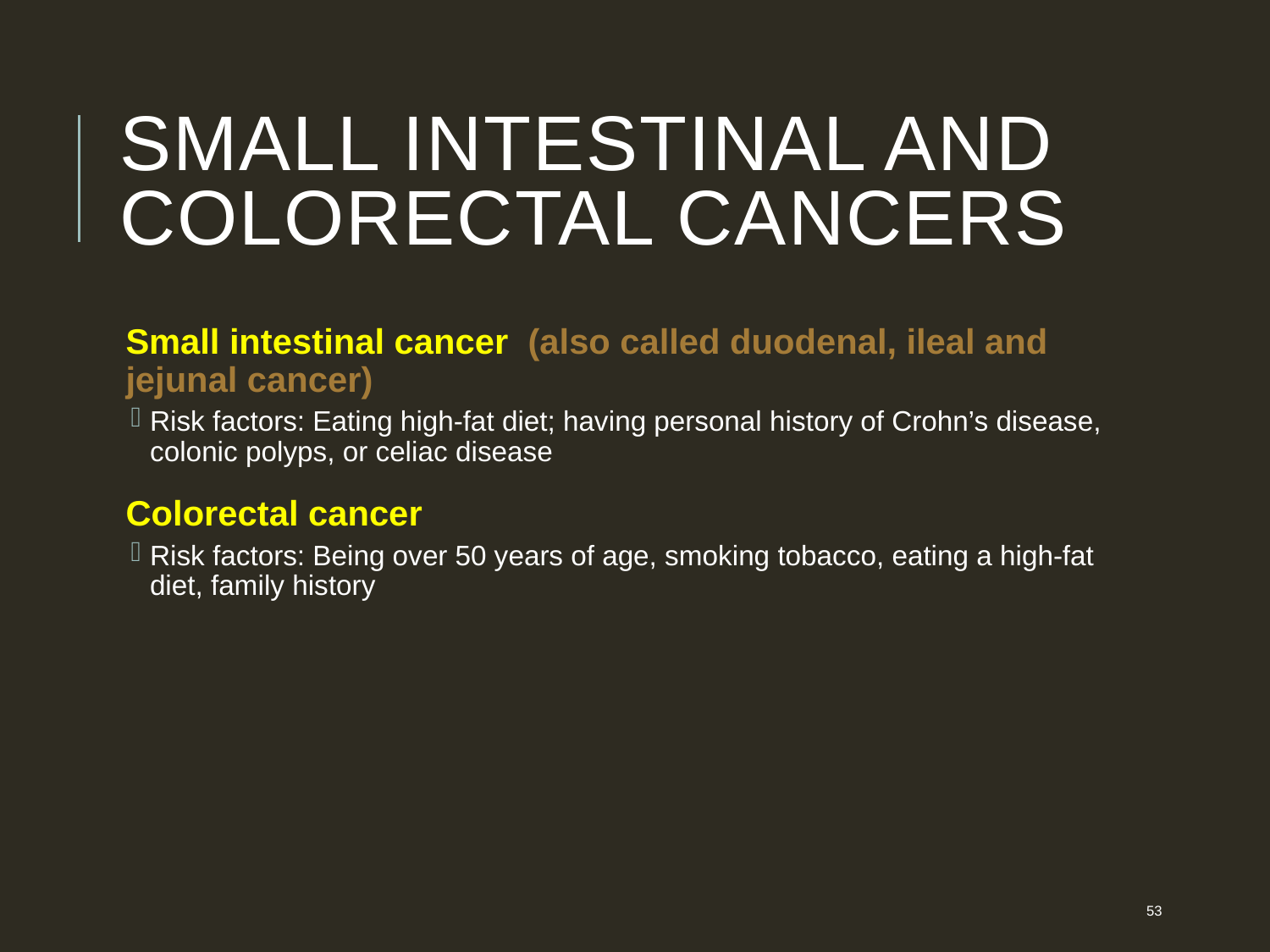

# Small Intestinal and Colorectal Cancers
Small intestinal cancer  (also called duodenal, ileal and jejunal cancer)
Risk factors: Eating high-fat diet; having personal history of Crohn’s disease, colonic polyps, or celiac disease
Colorectal cancer
Risk factors: Being over 50 years of age, smoking tobacco, eating a high-fat diet, family history

 53